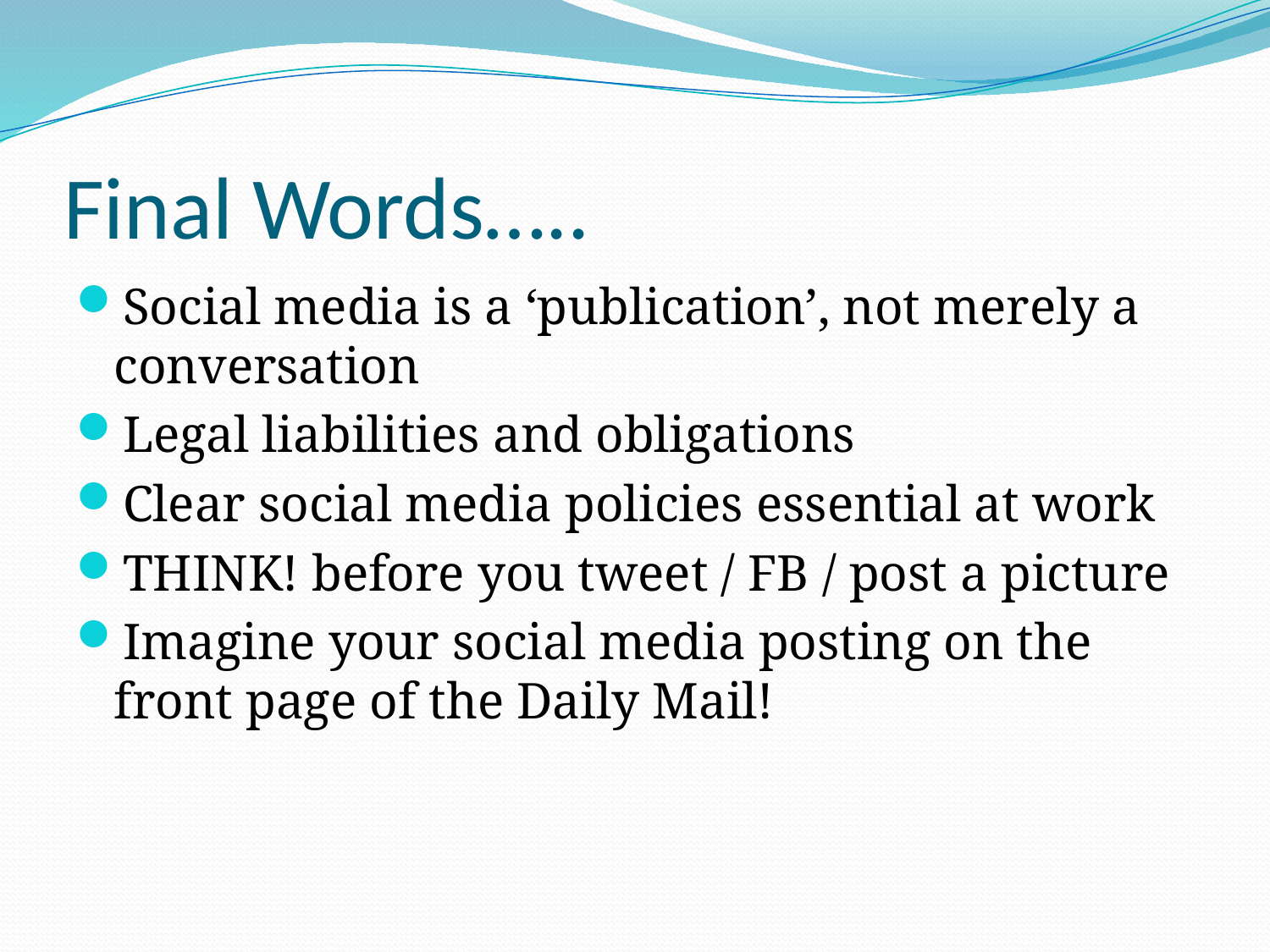

# Final Words…..
Social media is a ‘publication’, not merely a conversation
Legal liabilities and obligations
Clear social media policies essential at work
THINK! before you tweet / FB / post a picture
Imagine your social media posting on the front page of the Daily Mail!